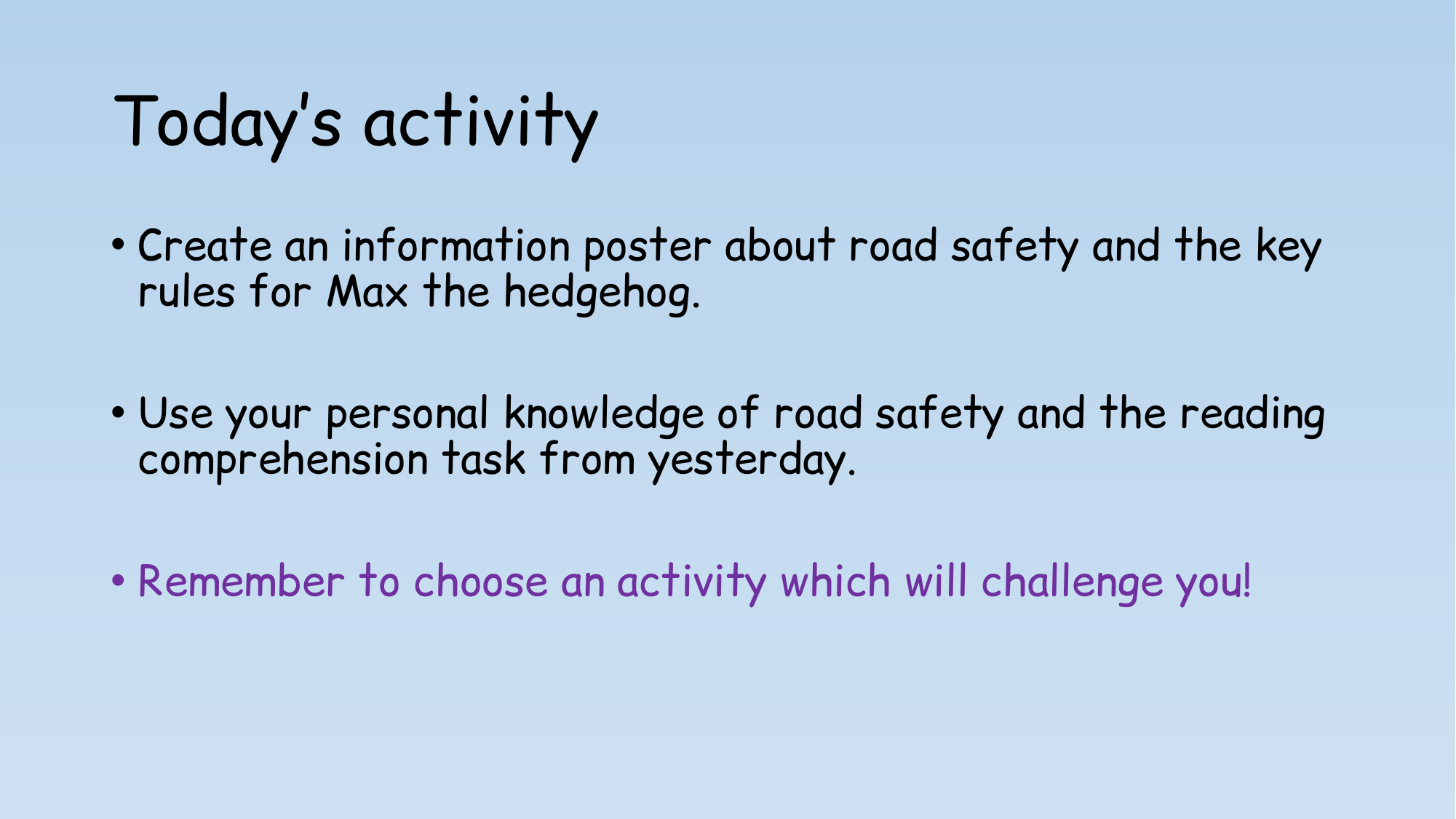

# Today’s activity
Create an information poster about road safety and the key rules for Max the hedgehog.

Use your personal knowledge of road safety and the reading comprehension task from yesterday.

Remember to choose an activity which will challenge you!